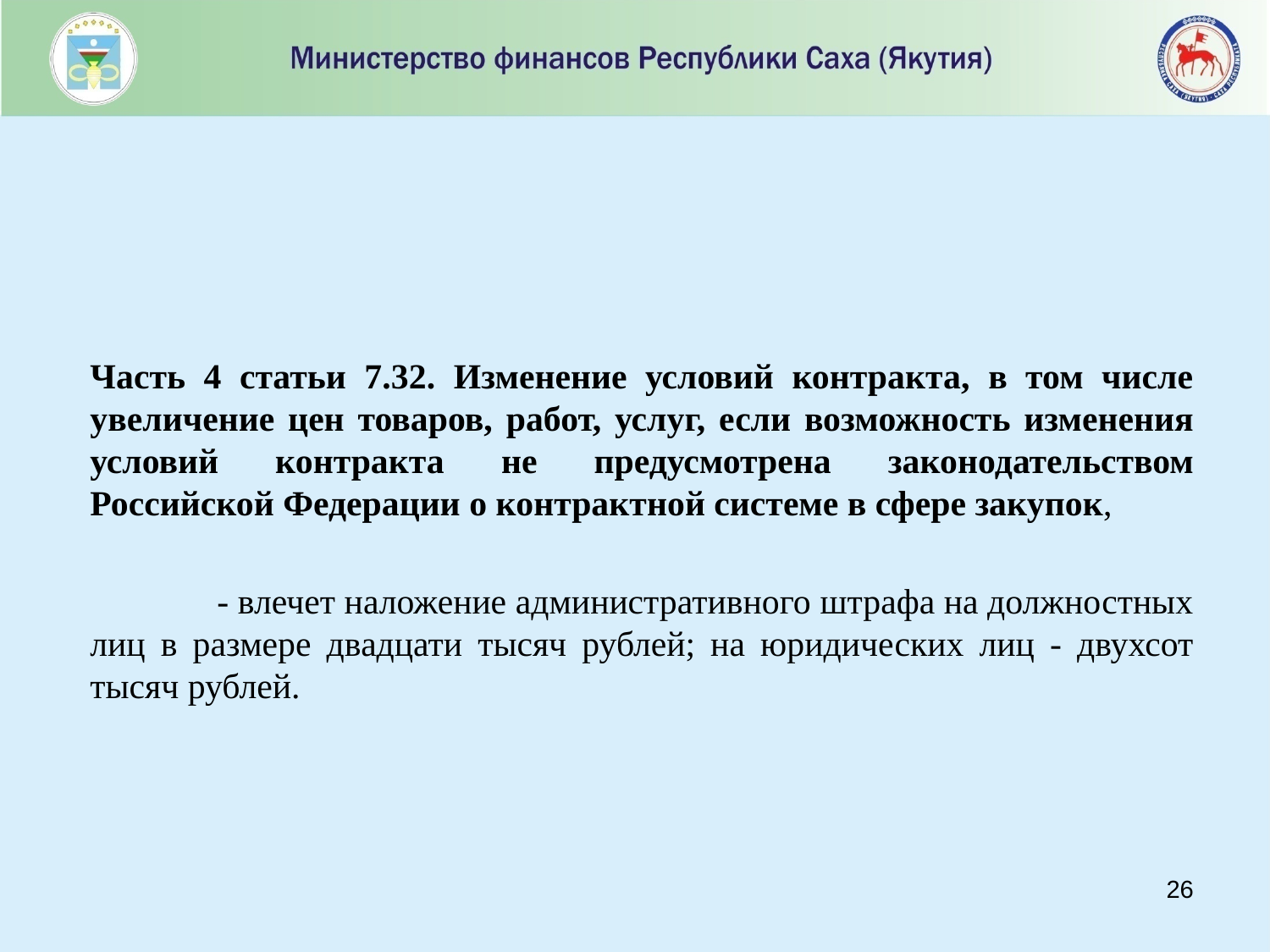

#

	Часть 4 статьи 7.32. Изменение условий контракта, в том числе увеличение цен товаров, работ, услуг, если возможность изменения условий контракта не предусмотрена законодательством Российской Федерации о контрактной системе в сфере закупок,

		- влечет наложение административного штрафа на должностных лиц в размере двадцати тысяч рублей; на юридических лиц - двухсот тысяч рублей.

26